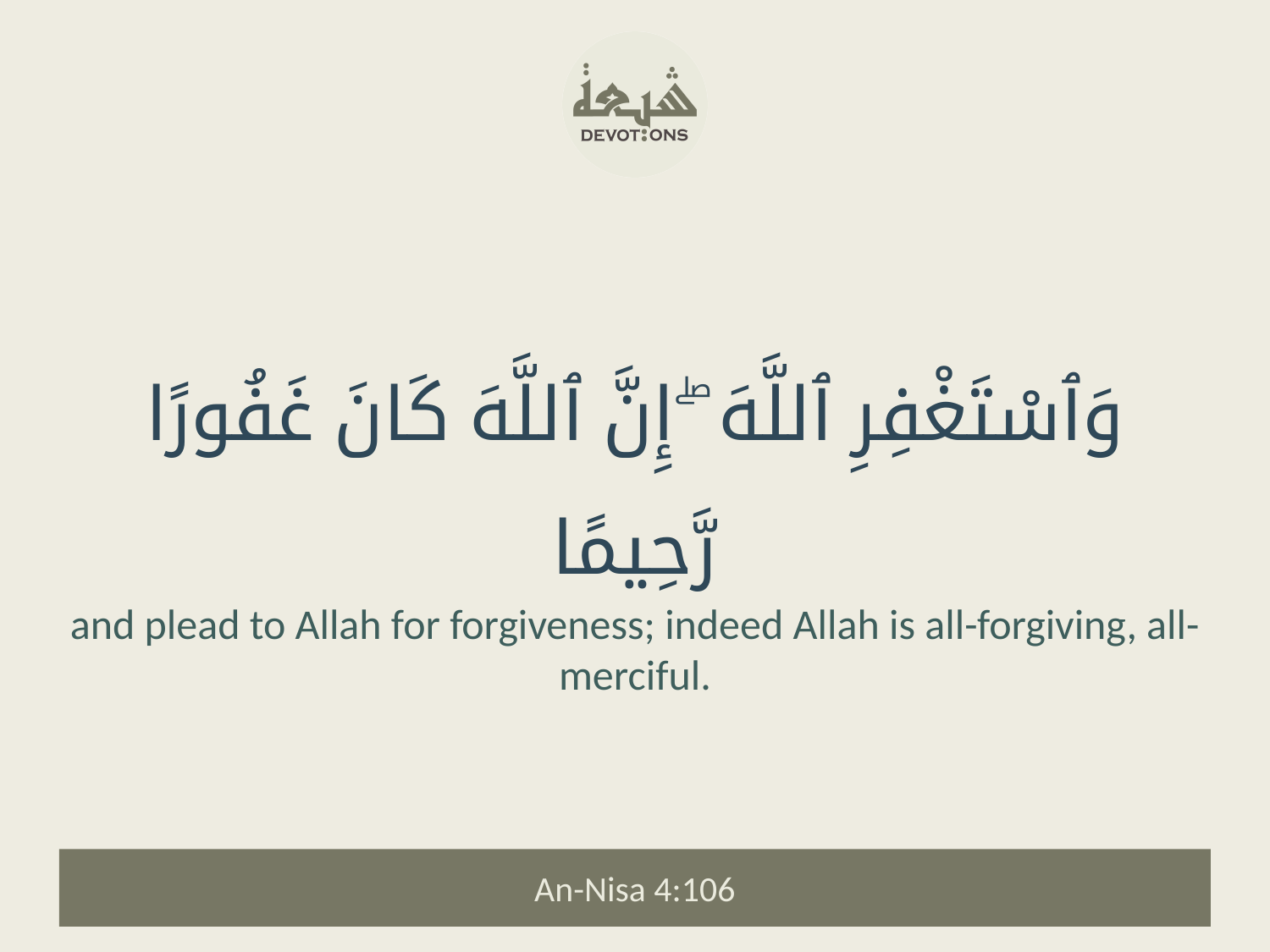

وَٱسْتَغْفِرِ ٱللَّهَ ۖ إِنَّ ٱللَّهَ كَانَ غَفُورًا رَّحِيمًا
and plead to Allah for forgiveness; indeed Allah is all-forgiving, all-merciful.
An-Nisa 4:106